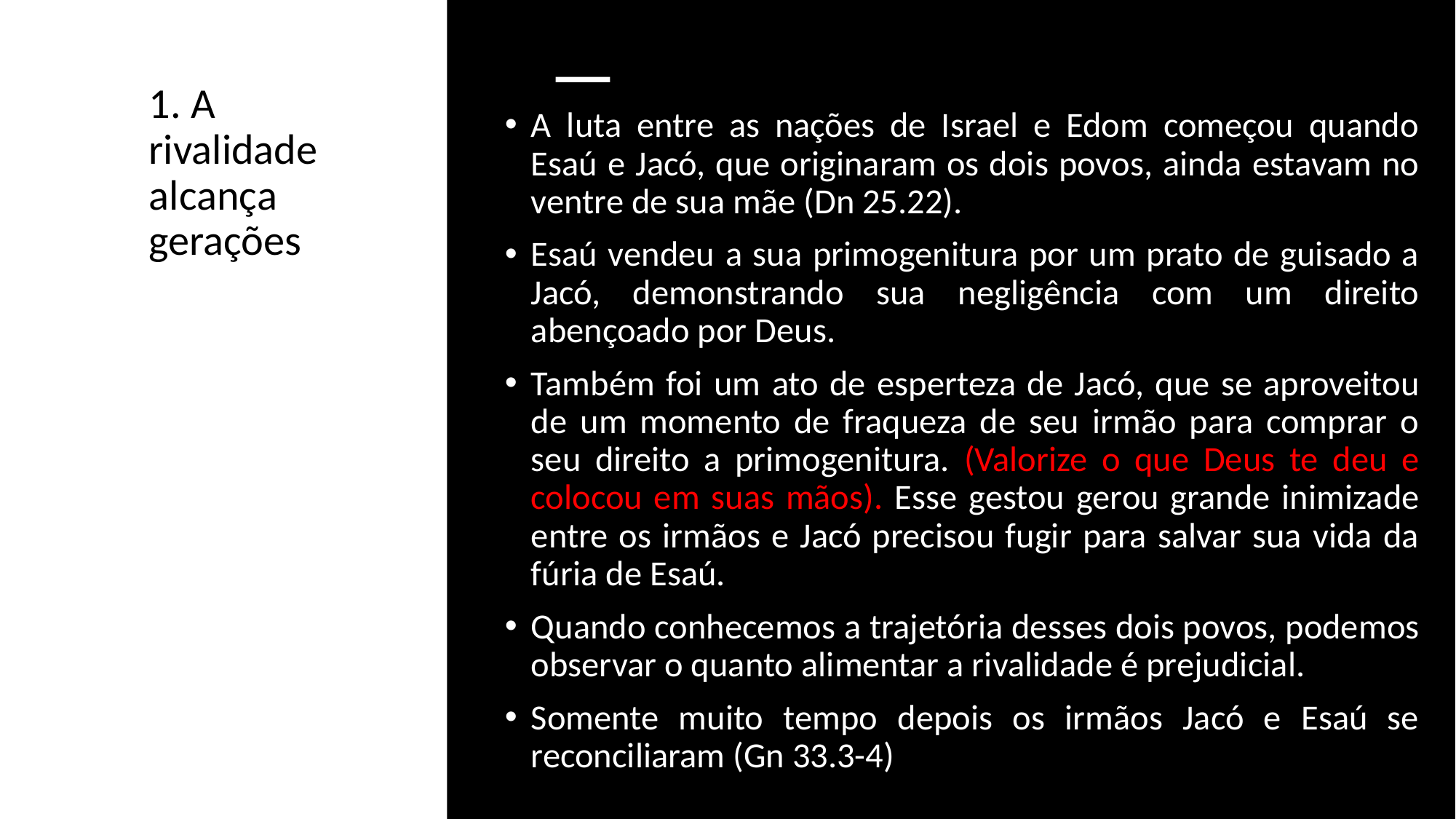

# 1. A rivalidade alcança gerações

A luta entre as nações de Israel e Edom começou quando Esaú e Jacó, que originaram os dois povos, ainda estavam no ventre de sua mãe (Dn 25.22).
Esaú vendeu a sua primogenitura por um prato de guisado a Jacó, demonstrando sua negligência com um direito abençoado por Deus.
Também foi um ato de esperteza de Jacó, que se aproveitou de um momento de fraqueza de seu irmão para comprar o seu direito a primogenitura. (Valorize o que Deus te deu e colocou em suas mãos). Esse gestou gerou grande inimizade entre os irmãos e Jacó precisou fugir para salvar sua vida da fúria de Esaú.
Quando conhecemos a trajetória desses dois povos, podemos observar o quanto alimentar a rivalidade é prejudicial.
Somente muito tempo depois os irmãos Jacó e Esaú se reconciliaram (Gn 33.3-4)